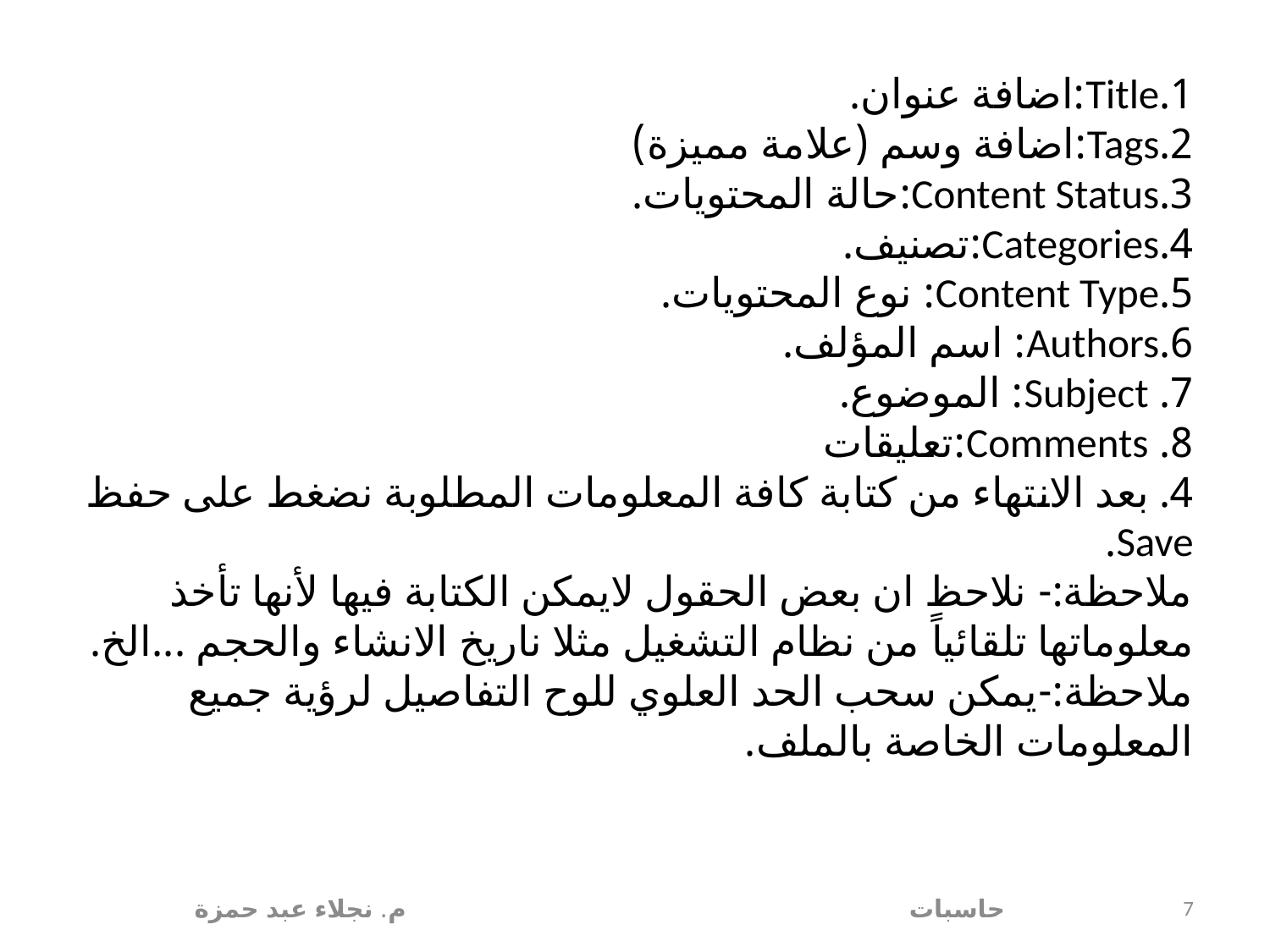

# 1.Title:اضافة عنوان. 2.Tags:اضافة وسم (علامة مميزة) 3.Content Status:حالة المحتويات. 4.Categories:تصنيف. 5.Content Type: نوع المحتويات. 6.Authors: اسم المؤلف. 7. Subject: الموضوع. 8. Comments:تعليقات 4. بعد الانتهاء من كتابة كافة المعلومات المطلوبة نضغط على حفظ Save. ملاحظة:- نلاحظ ان بعض الحقول لايمكن الكتابة فيها لأنها تأخذ معلوماتها تلقائياً من نظام التشغيل مثلا ناريخ الانشاء والحجم ...الخ. ملاحظة:-يمكن سحب الحد العلوي للوح التفاصيل لرؤية جميع المعلومات الخاصة بالملف.
حاسبات                                                                      م. نجلاء عبد حمزة
7